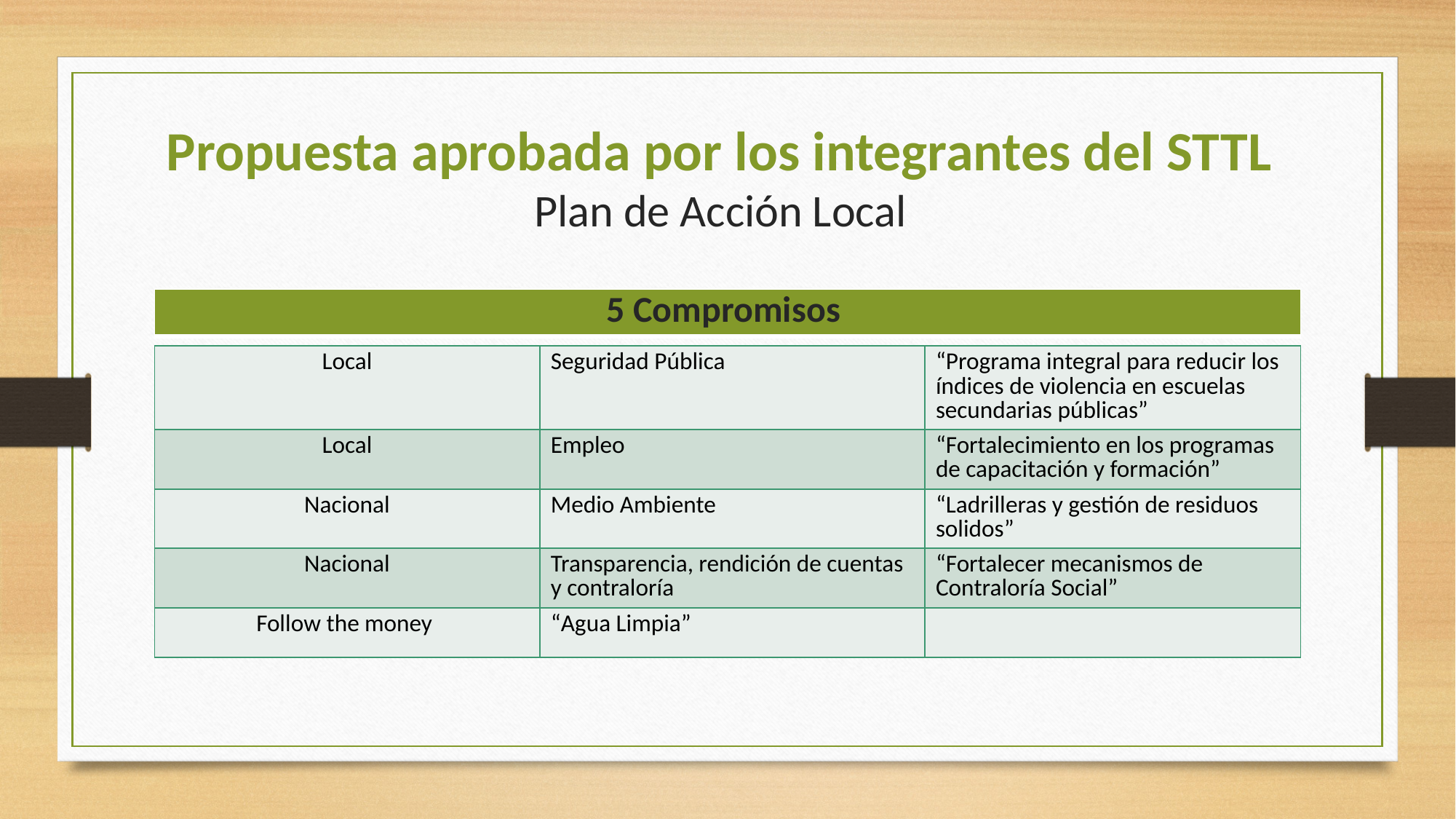

# Propuesta aprobada por los integrantes del STTL Plan de Acción Local
| 5 Compromisos |
| --- |
| Local | Seguridad Pública | “Programa integral para reducir los índices de violencia en escuelas secundarias públicas” |
| --- | --- | --- |
| Local | Empleo | “Fortalecimiento en los programas de capacitación y formación” |
| Nacional | Medio Ambiente | “Ladrilleras y gestión de residuos solidos” |
| Nacional | Transparencia, rendición de cuentas y contraloría | “Fortalecer mecanismos de Contraloría Social” |
| Follow the money | “Agua Limpia” |  |